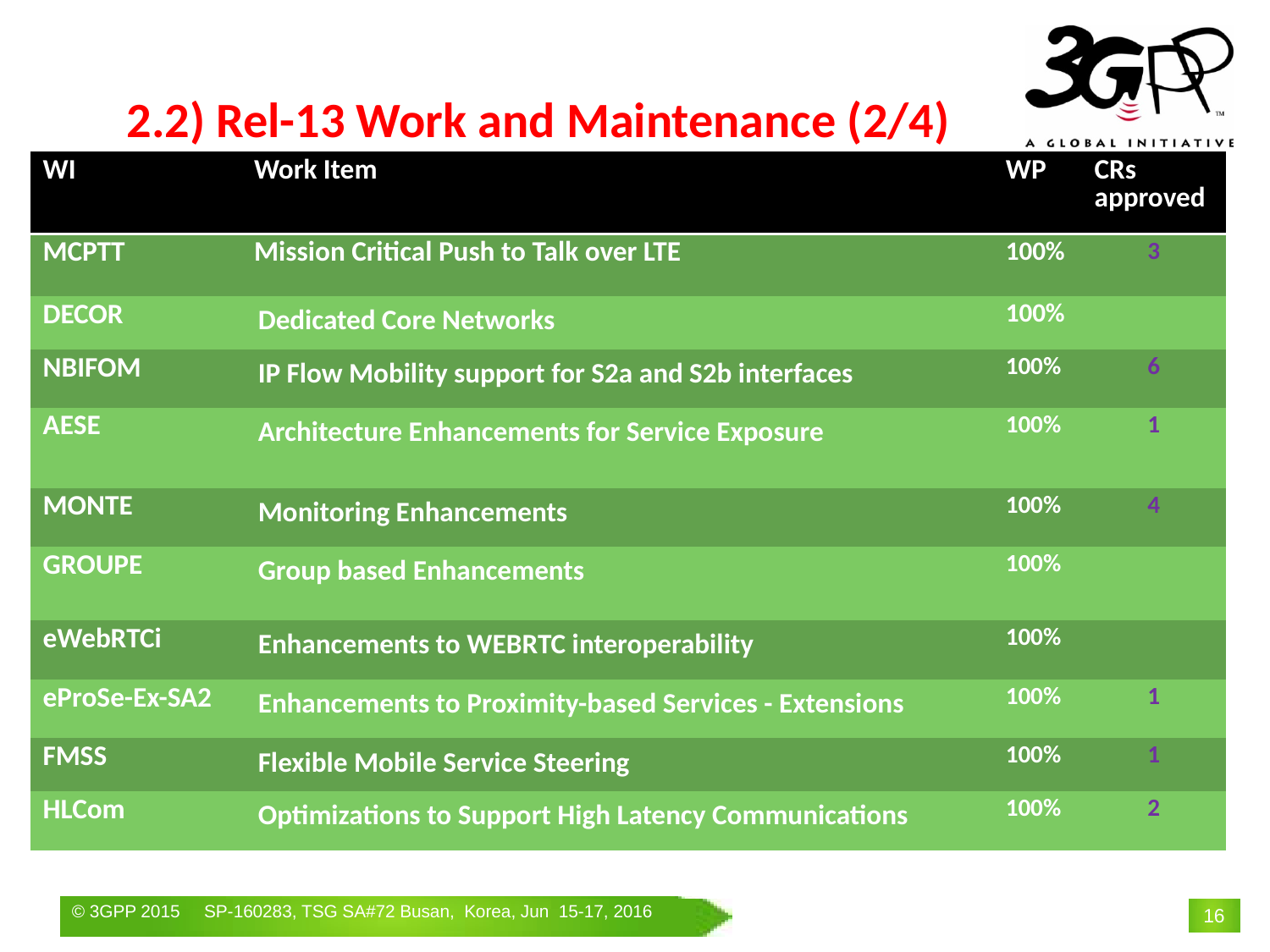

# 2.2) Rel-13 Work and Maintenance (2/4)
| WI | Work Item | WP | CRs approved |
| --- | --- | --- | --- |
| MCPTT | Mission Critical Push to Talk over LTE | 100% | 3 |
| DECOR | Dedicated Core Networks | 100% |  |
| NBIFOM | IP Flow Mobility support for S2a and S2b interfaces | 100% | 6 |
| AESE | Architecture Enhancements for Service Exposure | 100% | 1 |
| MONTE | Monitoring Enhancements | 100% | 4 |
| GROUPE | Group based Enhancements | 100% |  |
| eWebRTCi | Enhancements to WEBRTC interoperability | 100% |  |
| eProSe-Ex-SA2 | Enhancements to Proximity-based Services - Extensions | 100% | 1 |
| FMSS | Flexible Mobile Service Steering | 100% | 1 |
| HLCom | Optimizations to Support High Latency Communications | 100% | 2 |